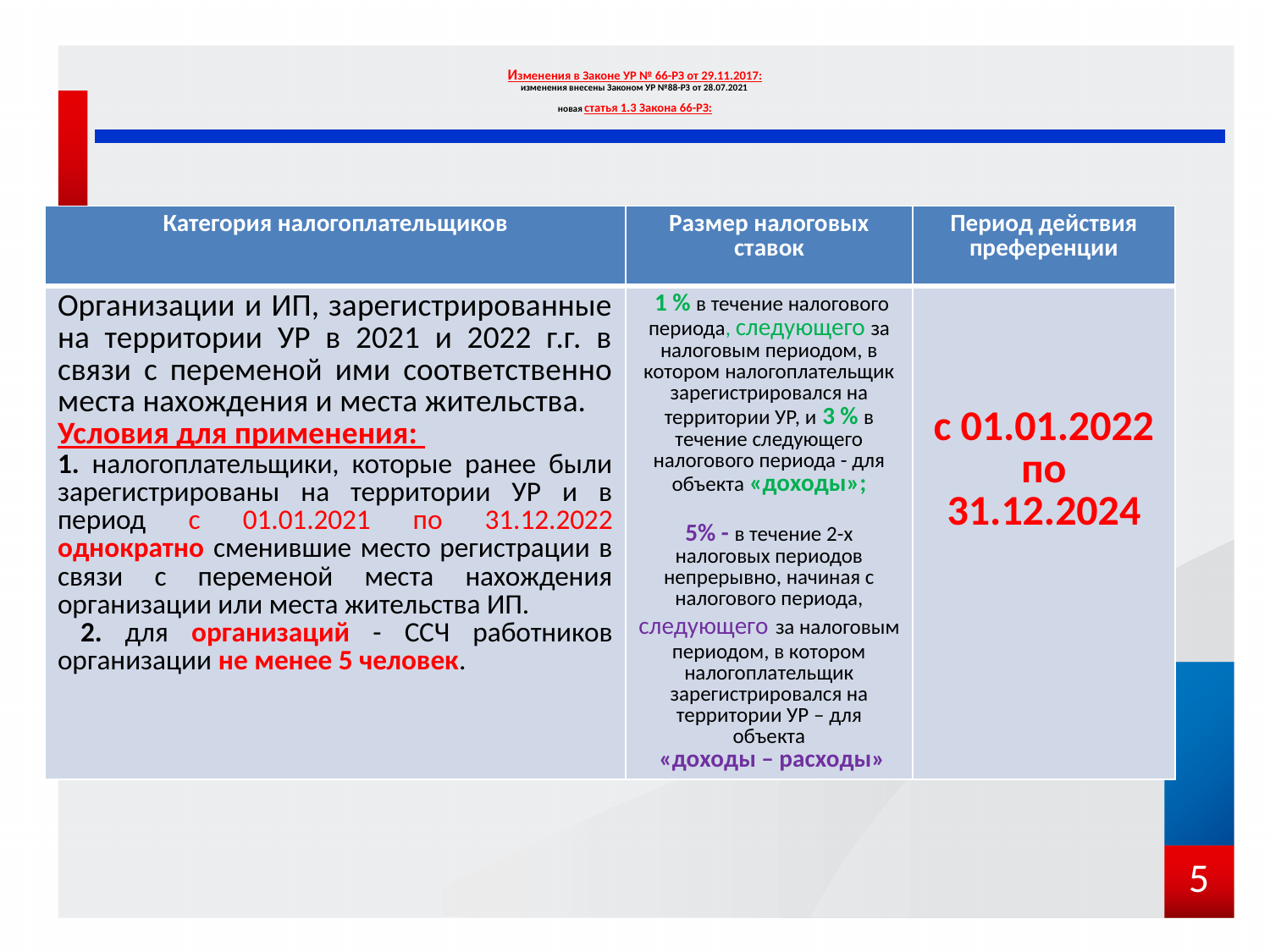

# Изменения в Законе УР № 66-РЗ от 29.11.2017: изменения внесены Законом УР №88-РЗ от 28.07.2021 новая статья 1.3 Закона 66-РЗ:
| Категория налогоплательщиков | Размер налоговых ставок | Период действия преференции |
| --- | --- | --- |
| Организации и ИП, зарегистрированные на территории УР в 2021 и 2022 г.г. в связи с переменой ими соответственно места нахождения и места жительства. Условия для применения: 1. налогоплательщики, которые ранее были зарегистрированы на территории УР и в период с 01.01.2021 по 31.12.2022 однократно сменившие место регистрации в связи с переменой места нахождения организации или места жительства ИП. 2. для организаций - ССЧ работников организации не менее 5 человек. | 1 % в течение налогового периода, следующего за налоговым периодом, в котором налогоплательщик зарегистрировался на территории УР, и 3 % в течение следующего налогового периода - для объекта «доходы»; 5% - в течение 2-х налоговых периодов непрерывно, начиная с налогового периода, следующего за налоговым периодом, в котором налогоплательщик зарегистрировался на территории УР – для объекта «доходы – расходы» | с 01.01.2022 по 31.12.2024 |
5